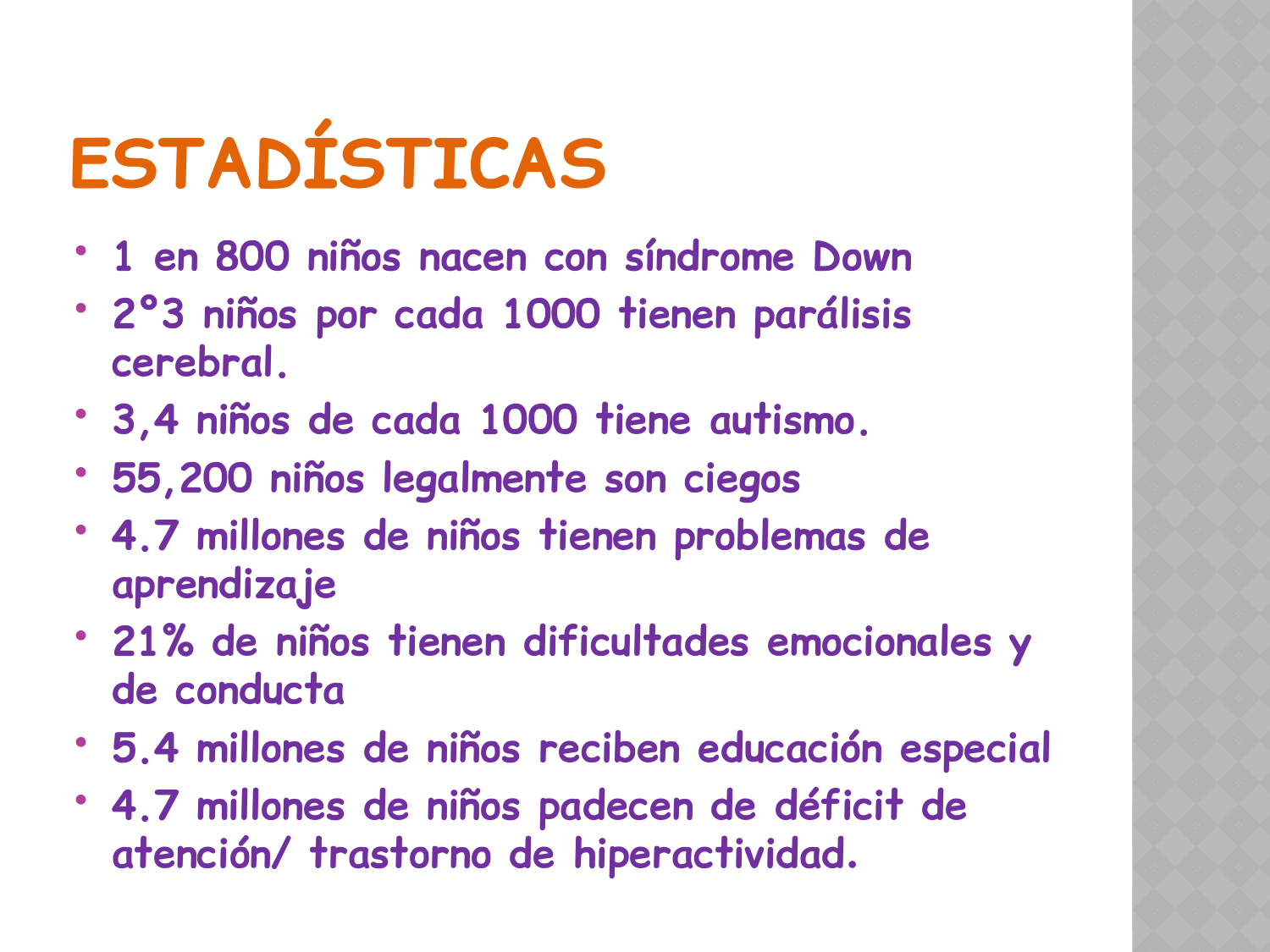

# Estadísticas
1 en 800 niños nacen con síndrome Down
2º3 niños por cada 1000 tienen parálisis cerebral.
3,4 niños de cada 1000 tiene autismo.
55,200 niños legalmente son ciegos
4.7 millones de niños tienen problemas de aprendizaje
21% de niños tienen dificultades emocionales y de conducta
5.4 millones de niños reciben educación especial
4.7 millones de niños padecen de déficit de atención/ trastorno de hiperactividad.